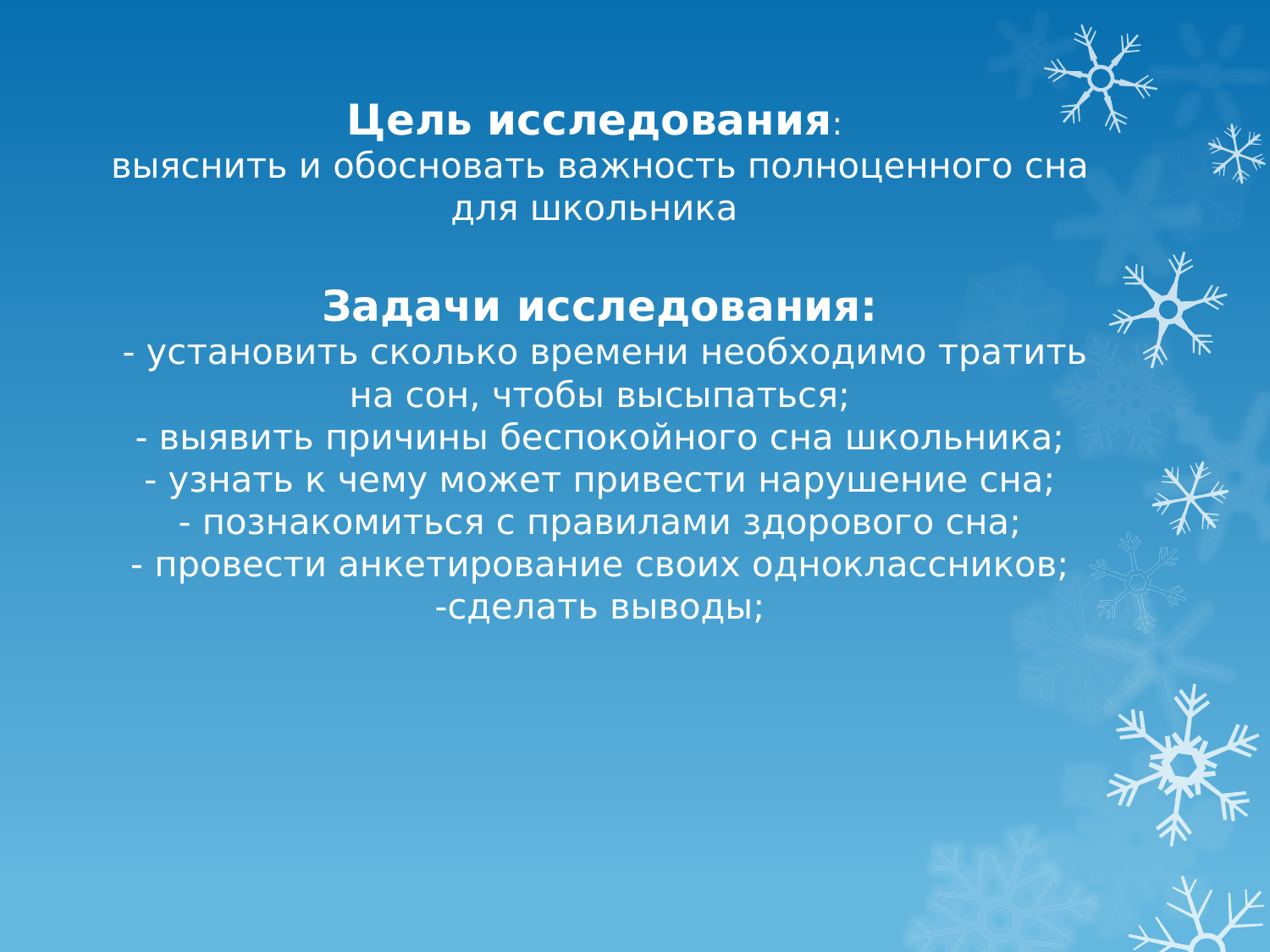

Цель исследования:
выяснить и обосновать важность полноценного сна для школьника

Задачи исследования:
 - установить сколько времени необходимо тратить на сон, чтобы высыпаться;
- выявить причины беспокойного сна школьника;
- узнать к чему может привести нарушение сна;
- познакомиться с правилами здорового сна;
- провести анкетирование своих одноклассников;
-сделать выводы;